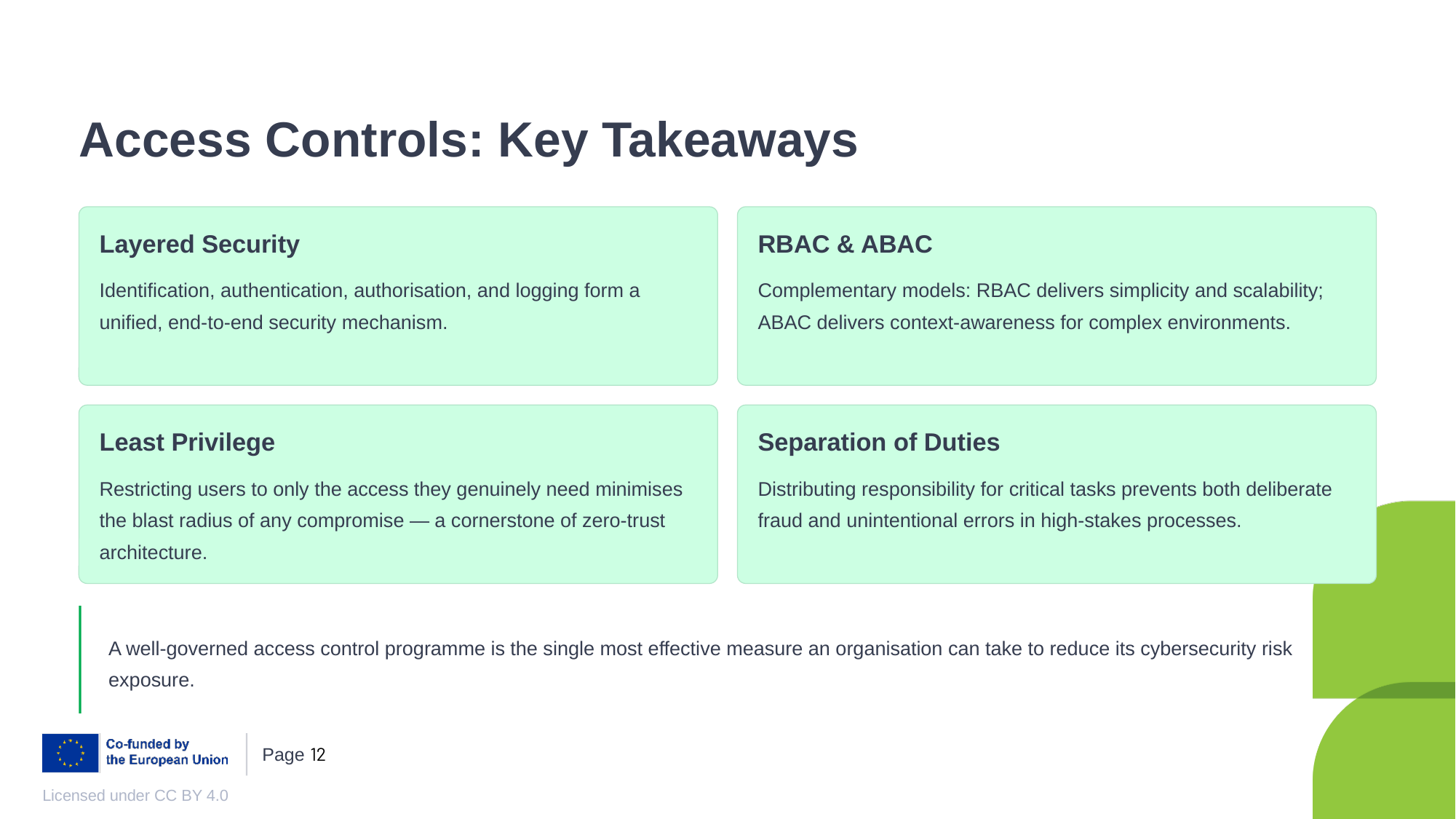

Access Controls: Key Takeaways

Layered Security
RBAC & ABAC
Identification, authentication, authorisation, and logging form a unified, end-to-end security mechanism.
Complementary models: RBAC delivers simplicity and scalability; ABAC delivers context-awareness for complex environments.

Least Privilege
Separation of Duties
Restricting users to only the access they genuinely need minimises the blast radius of any compromise — a cornerstone of zero-trust architecture.
Distributing responsibility for critical tasks prevents both deliberate fraud and unintentional errors in high-stakes processes.

A well-governed access control programme is the single most effective measure an organisation can take to reduce its cybersecurity risk exposure.